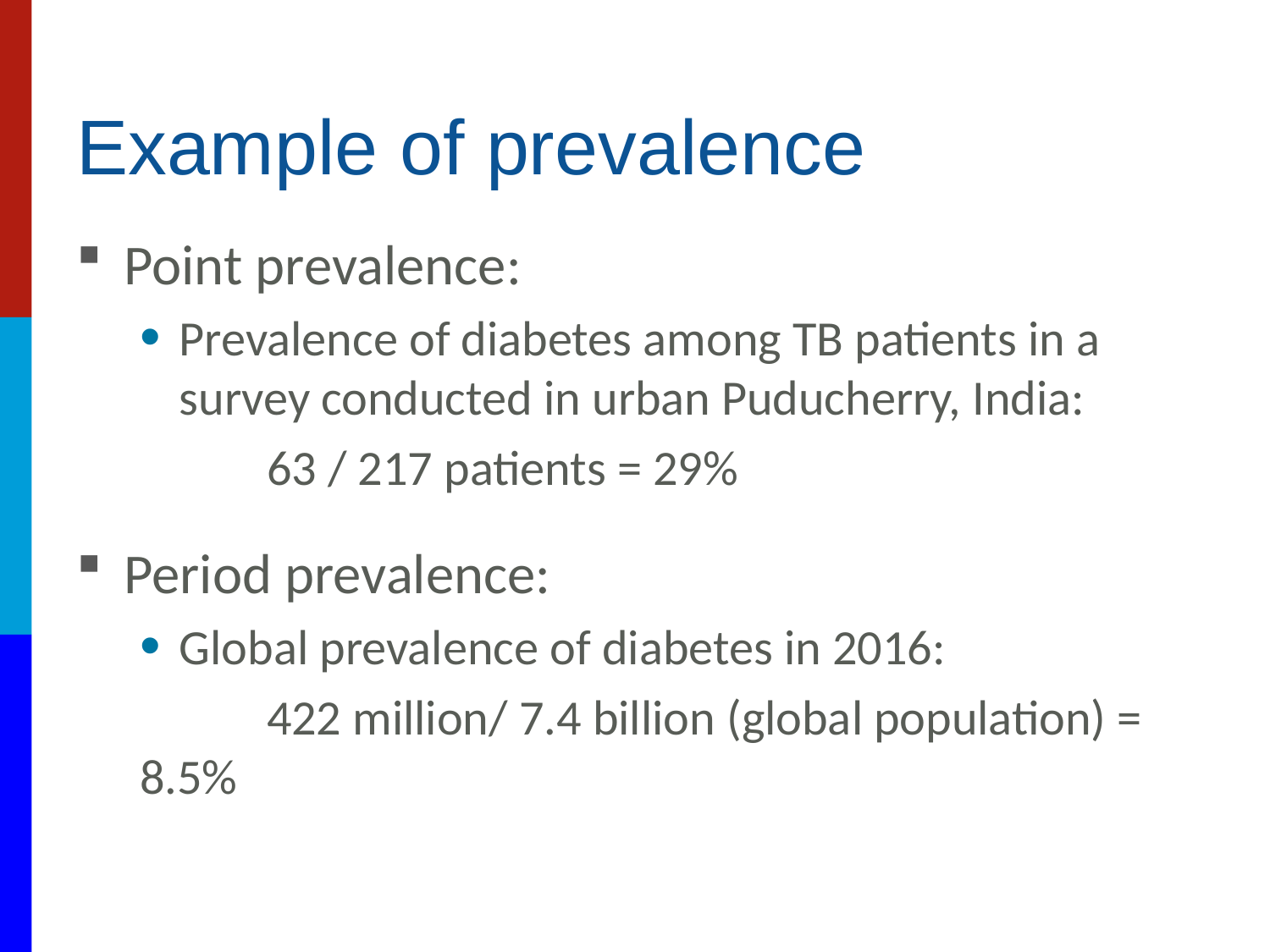

# Example of prevalence
Point prevalence:
Prevalence of diabetes among TB patients in a survey conducted in urban Puducherry, India:
	63 / 217 patients = 29%

Period prevalence:
Global prevalence of diabetes in 2016:
	422 million/ 7.4 billion (global population) = 8.5%